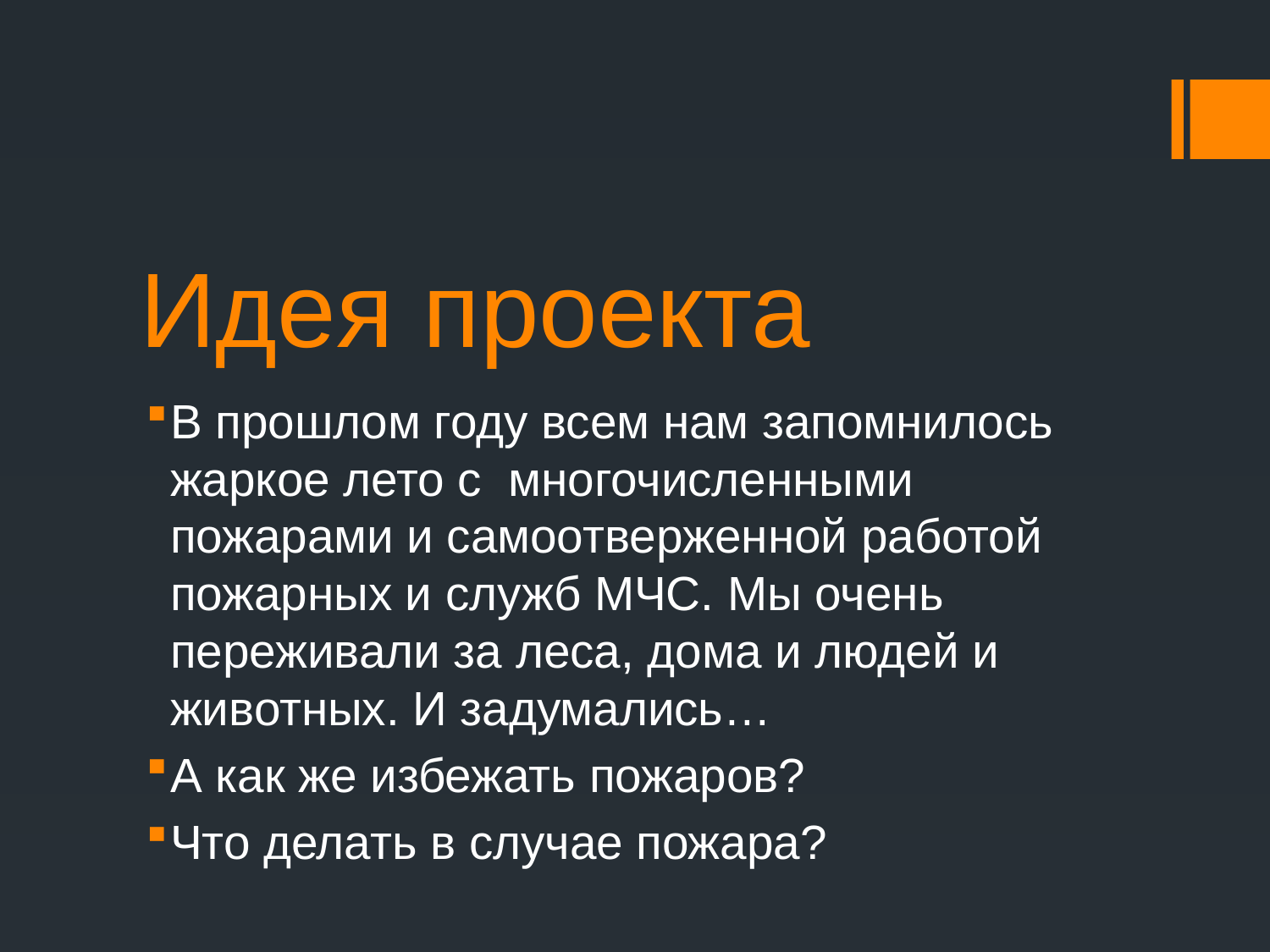

# Идея проекта
В прошлом году всем нам запомнилось жаркое лето с  многочисленными пожарами и самоотверженной работой пожарных и служб МЧС. Мы очень переживали за леса, дома и людей и животных. И задумались…
А как же избежать пожаров?
Что делать в случае пожара?